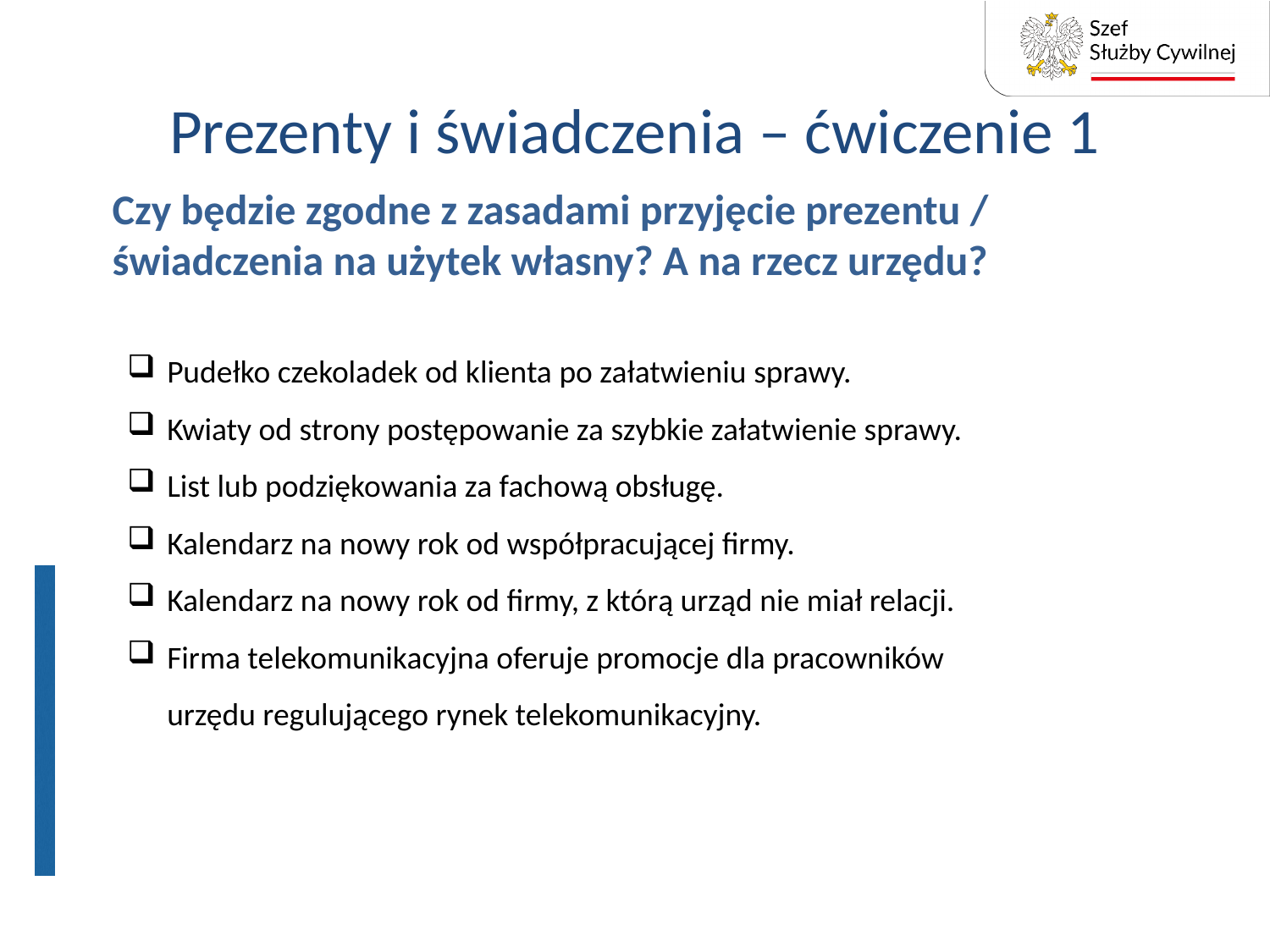

# Prezenty i świadczenia – ćwiczenie 1
Czy będzie zgodne z zasadami przyjęcie prezentu / świadczenia na użytek własny? A na rzecz urzędu?
Pudełko czekoladek od klienta po załatwieniu sprawy.
Kwiaty od strony postępowanie za szybkie załatwienie sprawy.
List lub podziękowania za fachową obsługę.
Kalendarz na nowy rok od współpracującej firmy.
Kalendarz na nowy rok od firmy, z którą urząd nie miał relacji.
Firma telekomunikacyjna oferuje promocje dla pracowników urzędu regulującego rynek telekomunikacyjny.